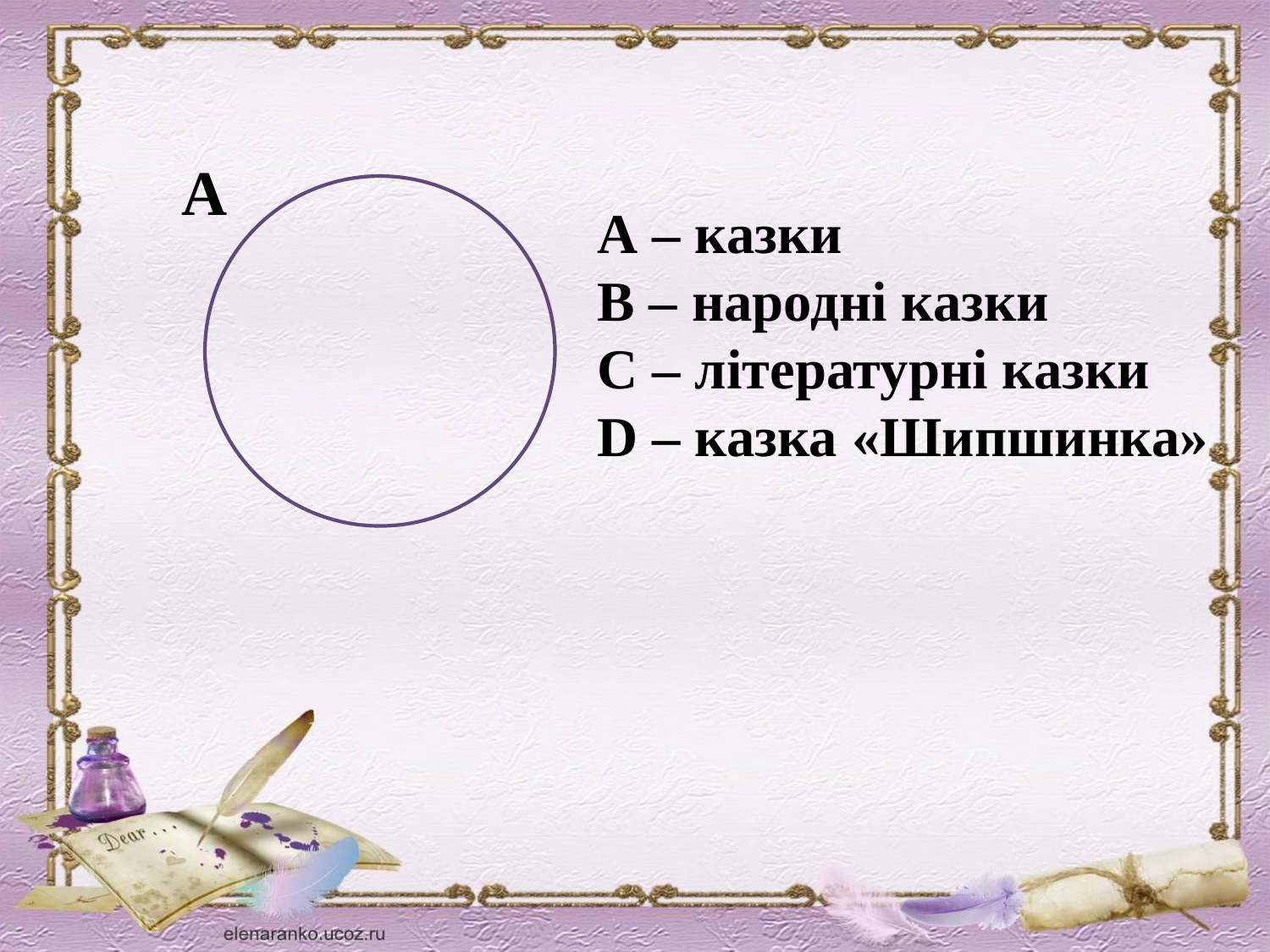

А

А – казки
B – народні казки
С – літературні казки
D – казка «Шипшинка»